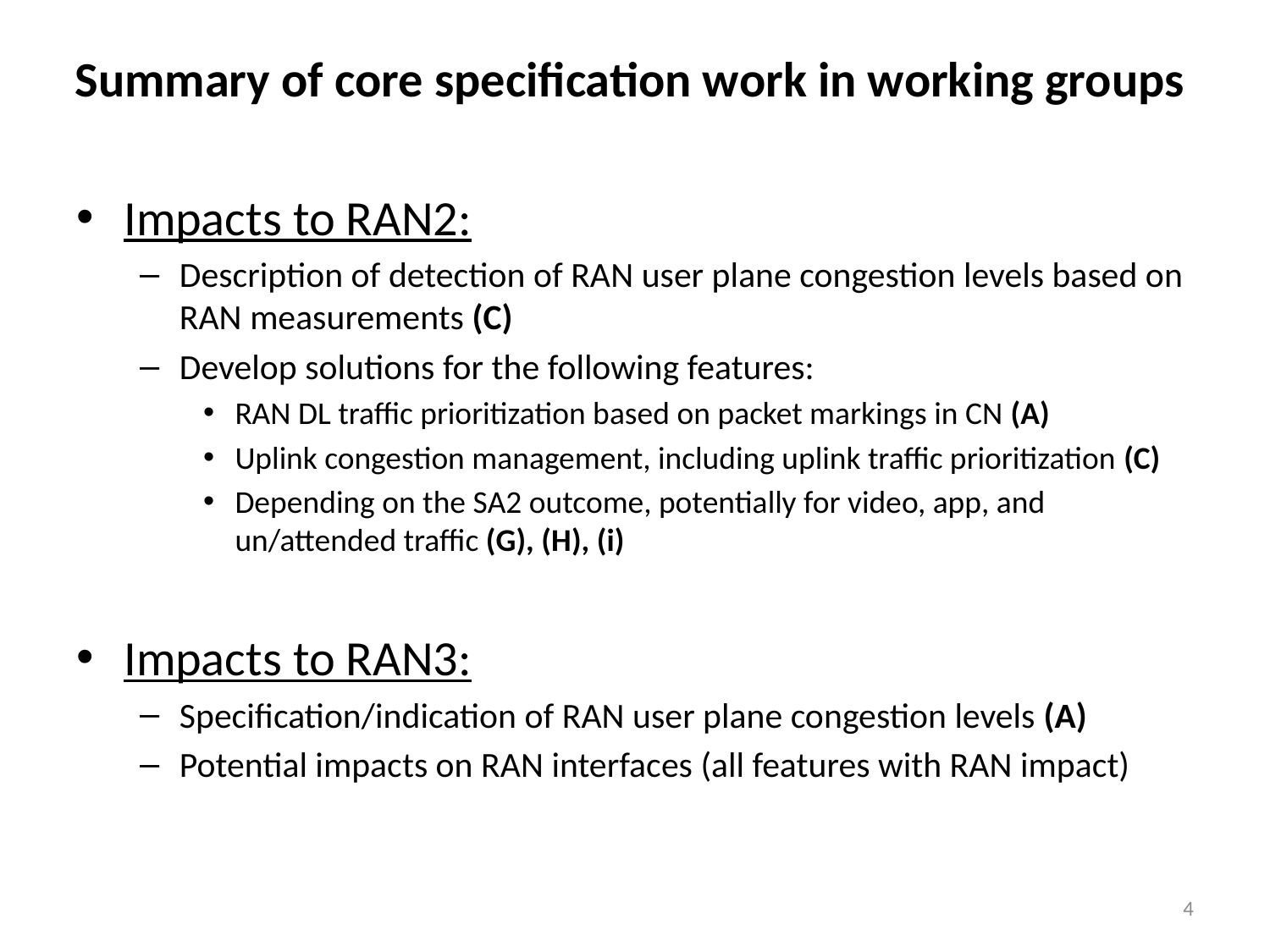

# Summary of core specification work in working groups
Impacts to RAN2:
Description of detection of RAN user plane congestion levels based on RAN measurements (C)
Develop solutions for the following features:
RAN DL traffic prioritization based on packet markings in CN (A)
Uplink congestion management, including uplink traffic prioritization (C)
Depending on the SA2 outcome, potentially for video, app, and un/attended traffic (G), (H), (i)

Impacts to RAN3:
Specification/indication of RAN user plane congestion levels (A)
Potential impacts on RAN interfaces (all features with RAN impact)
4